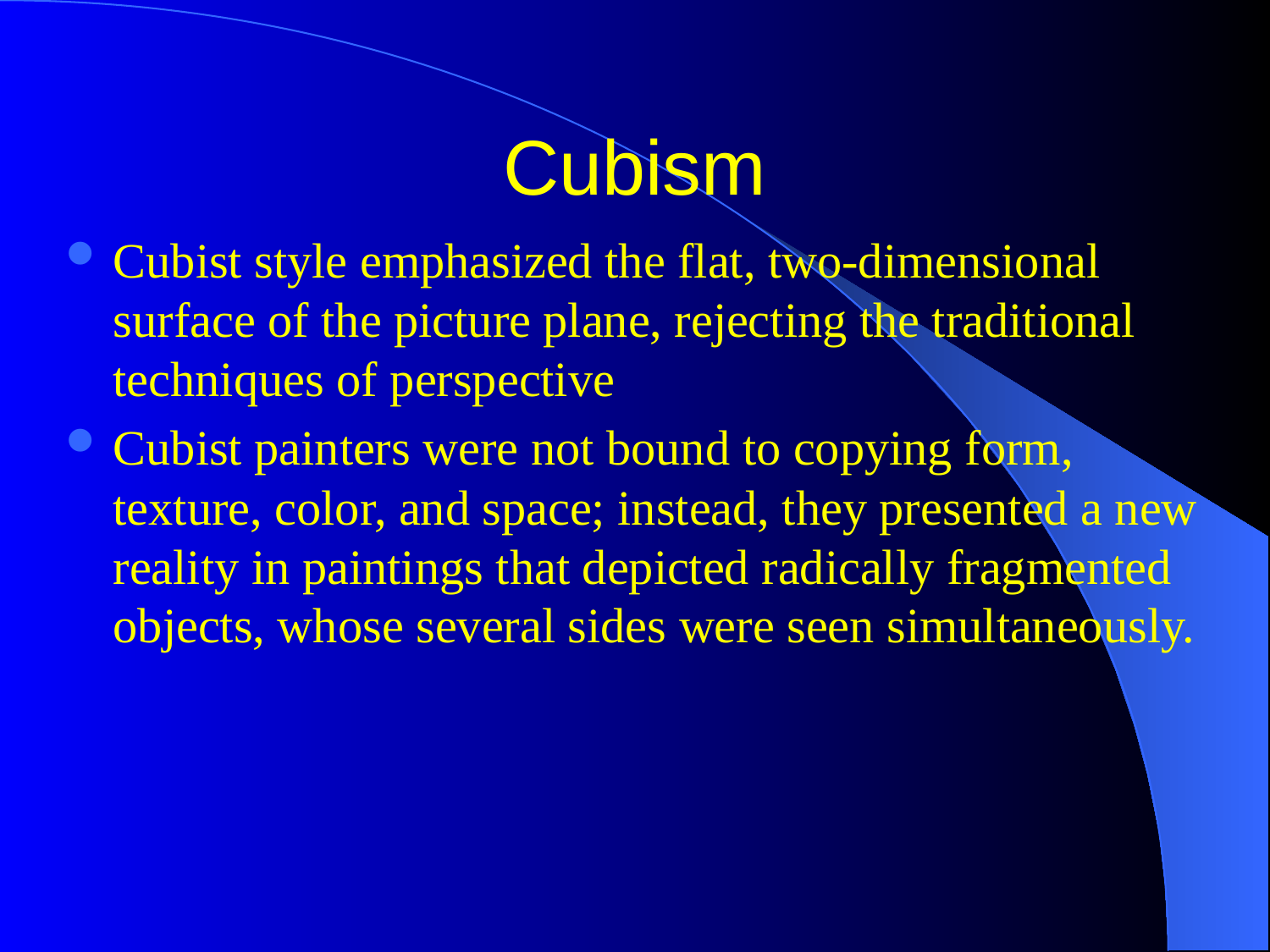

# Cubism
Cubist style emphasized the flat, two-dimensional surface of the picture plane, rejecting the traditional techniques of perspective
Cubist painters were not bound to copying form, texture, color, and space; instead, they presented a new reality in paintings that depicted radically fragmented objects, whose several sides were seen simultaneously.